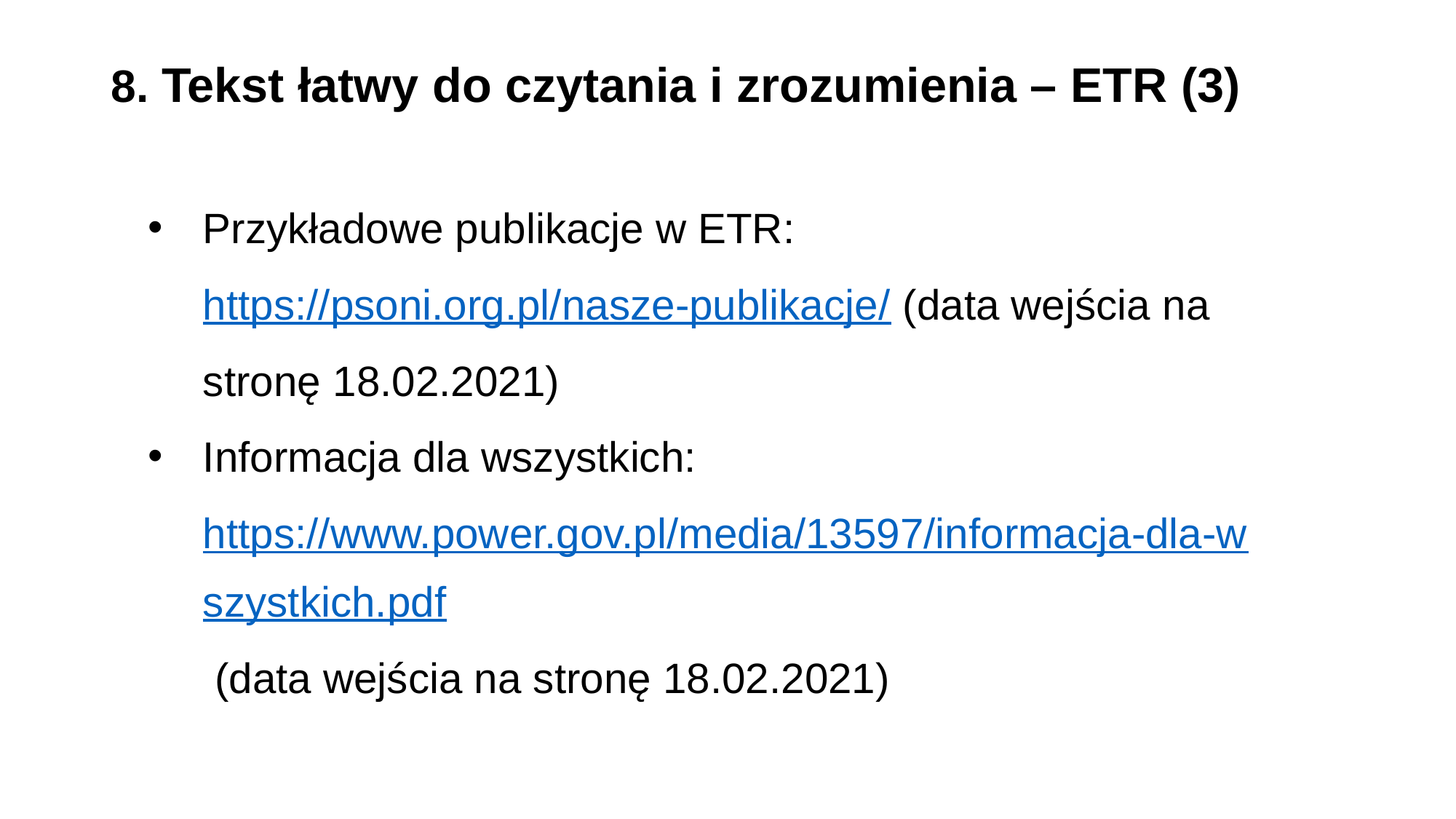

8. Tekst łatwy do czytania i zrozumienia – ETR (3)
Przykładowe publikacje w ETR: https://psoni.org.pl/nasze-publikacje/ (data wejścia na stronę 18.02.2021)
Informacja dla wszystkich: https://www.power.gov.pl/media/13597/informacja-dla-wszystkich.pdf (data wejścia na stronę 18.02.2021)